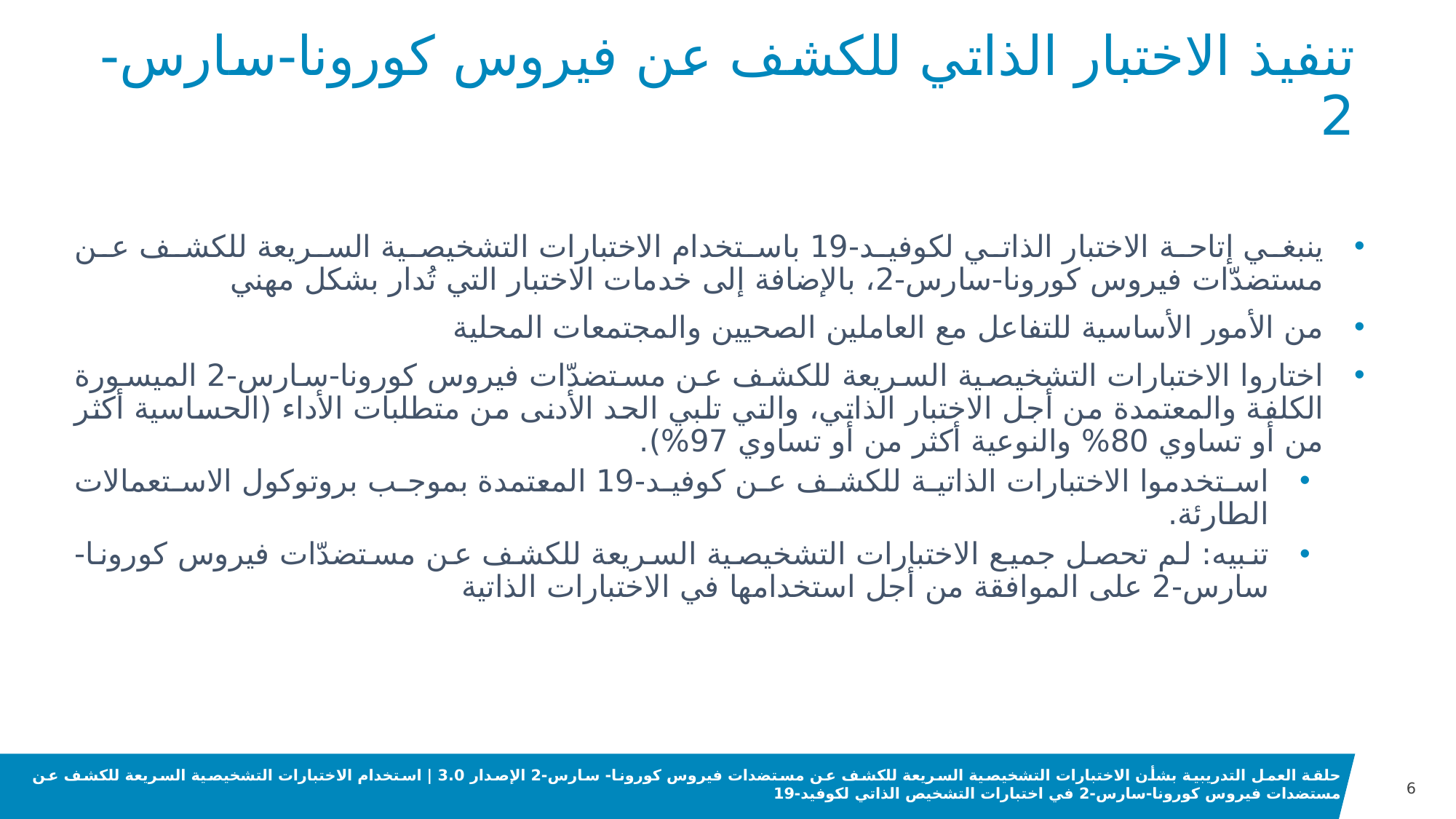

# تنفيذ الاختبار الذاتي للكشف عن فيروس كورونا-سارس-2
ينبغي إتاحة الاختبار الذاتي لكوفيد-19 باستخدام الاختبارات التشخيصية السريعة للكشف عن مستضدّات فيروس كورونا-سارس-2، بالإضافة إلى خدمات الاختبار التي تُدار بشكل مهني
من الأمور الأساسية للتفاعل مع العاملين الصحيين والمجتمعات المحلية
اختاروا الاختبارات التشخيصية السريعة للكشف عن مستضدّات فيروس كورونا-سارس-2 الميسورة الكلفة والمعتمدة من أجل الاختبار الذاتي، والتي تلبي الحد الأدنى من متطلبات الأداء (الحساسية أكثر من أو تساوي 80% والنوعية أكثر من أو تساوي 97%).
استخدموا الاختبارات الذاتية للكشف عن كوفيد-19 المعتمدة بموجب بروتوكول الاستعمالات الطارئة.
تنبيه: لم تحصل جميع الاختبارات التشخيصية السريعة للكشف عن مستضدّات فيروس كورونا-سارس-2 على الموافقة من أجل استخدامها في الاختبارات الذاتية
حلقة العمل التدريبية بشأن الاختبارات التشخيصية السريعة للكشف عن مستضدات فيروس كورونا- سارس-2 الإصدار 3.0 | استخدام الاختبارات التشخيصية السريعة للكشف عن مستضدات فيروس كورونا-سارس-2 في اختبارات التشخيص الذاتي لكوفيد-19
6